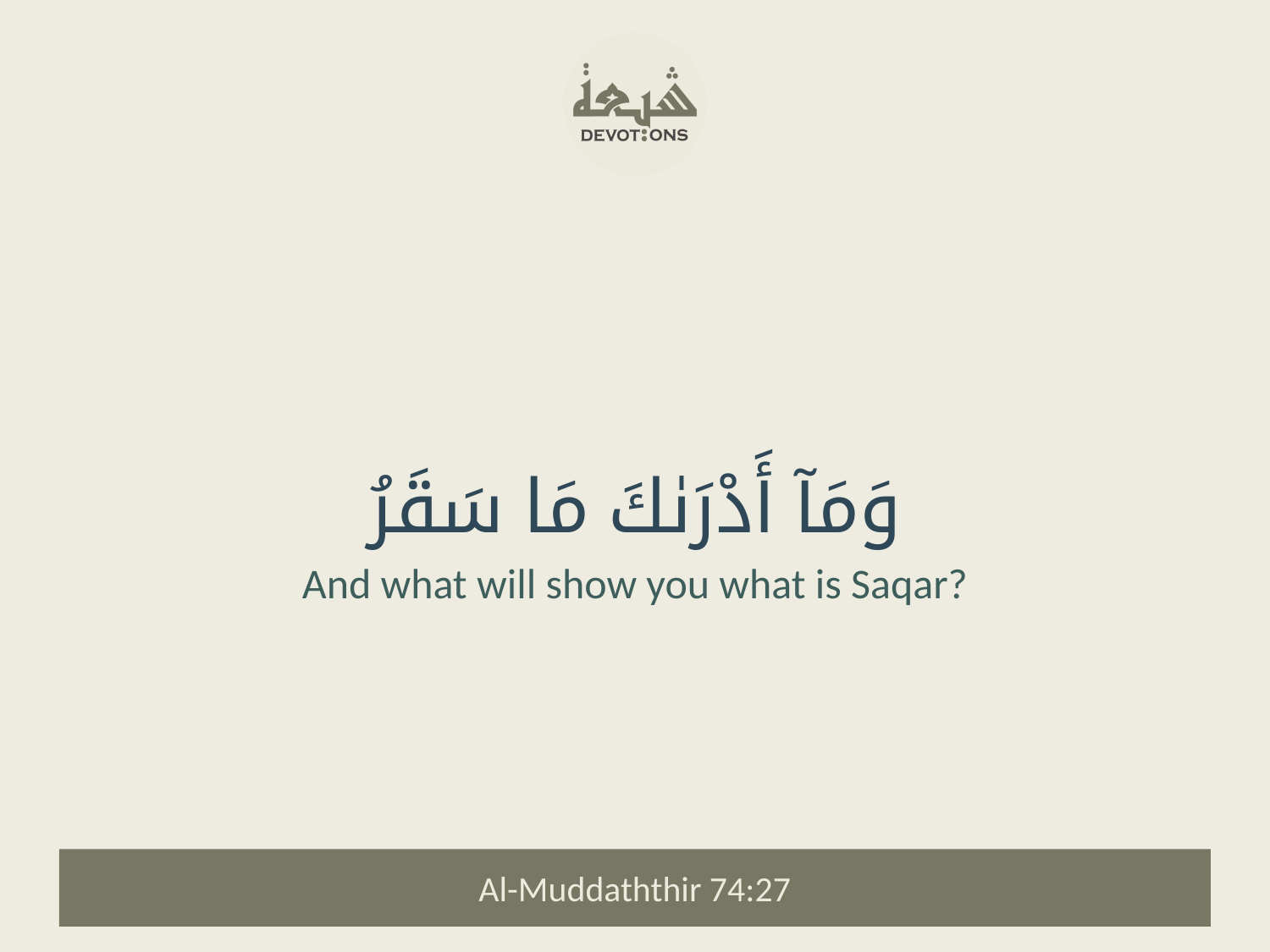

وَمَآ أَدْرَىٰكَ مَا سَقَرُ
And what will show you what is Saqar?
Al-Muddaththir 74:27